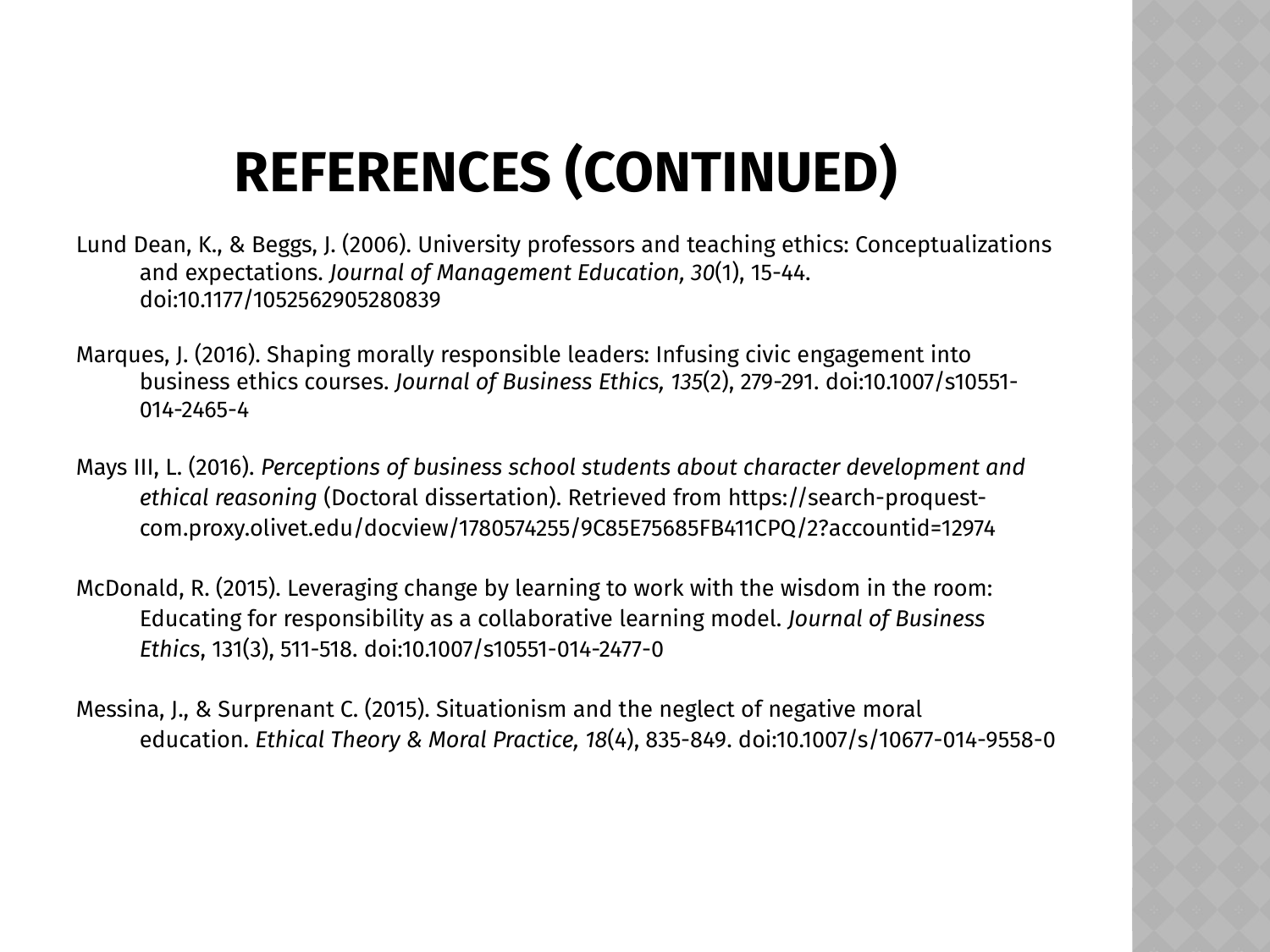

# References (continued)
Lund Dean, K., & Beggs, J. (2006). University professors and teaching ethics: Conceptualizations and expectations. Journal of Management Education, 30(1), 15-44. doi:10.1177/1052562905280839

Marques, J. (2016). Shaping morally responsible leaders: Infusing civic engagement into business ethics courses. Journal of Business Ethics, 135(2), 279-291. doi:10.1007/s10551-014-2465-4

Mays III, L. (2016). Perceptions of business school students about character development and ethical reasoning (Doctoral dissertation). Retrieved from https://search-proquest-com.proxy.olivet.edu/docview/1780574255/9C85E75685FB411CPQ/2?accountid=12974

McDonald, R. (2015). Leveraging change by learning to work with the wisdom in the room: Educating for responsibility as a collaborative learning model. Journal of Business Ethics, 131(3), 511-518. doi:10.1007/s10551-014-2477-0

Messina, J., & Surprenant C. (2015). Situationism and the neglect of negative moral education. Ethical Theory & Moral Practice, 18(4), 835-849. doi:10.1007/s/10677-014-9558-0